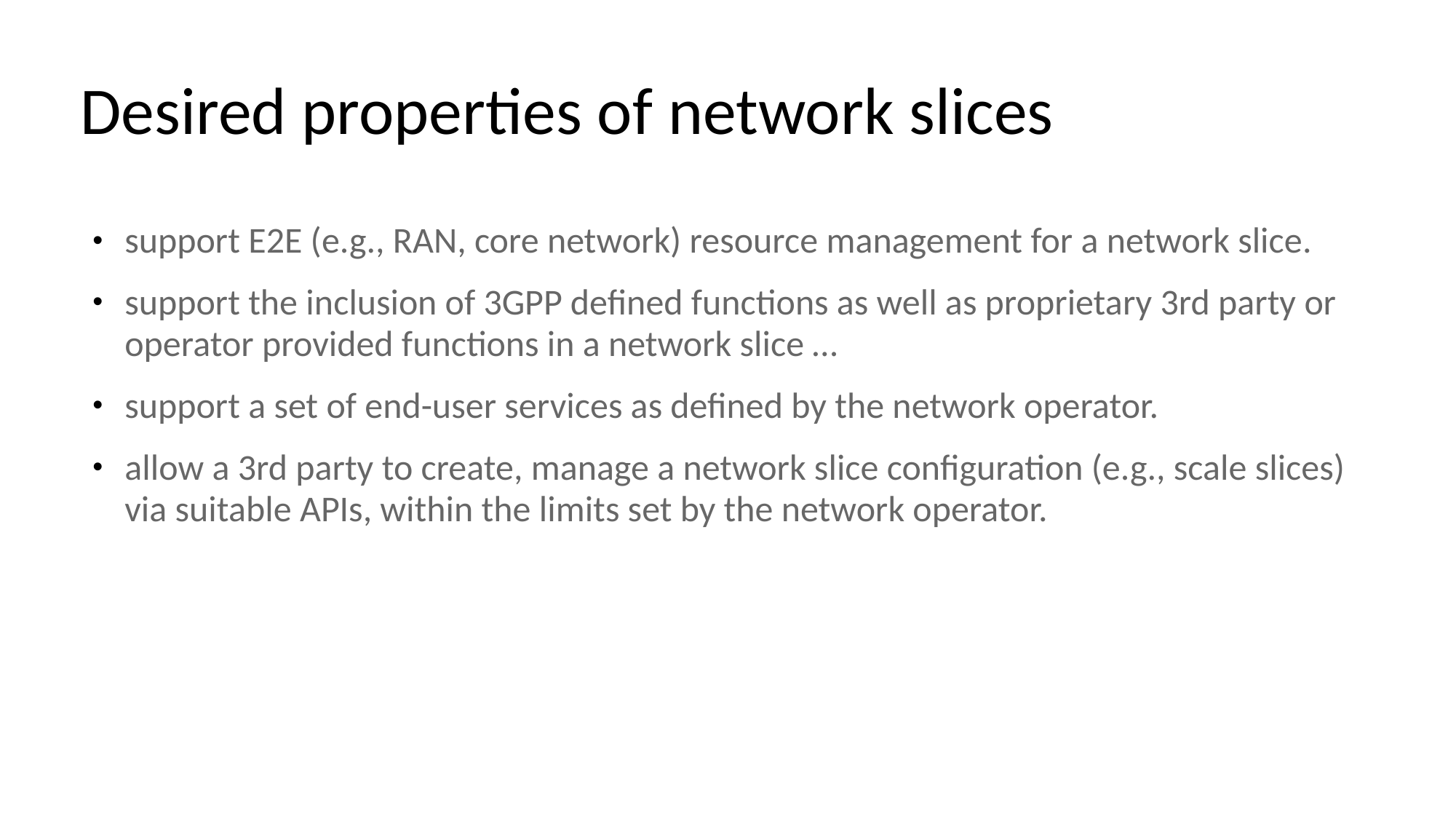

# Desired properties of network slices
support E2E (e.g., RAN, core network) resource management for a network slice.
support the inclusion of 3GPP defined functions as well as proprietary 3rd party or operator provided functions in a network slice …
support a set of end-user services as defined by the network operator.
allow a 3rd party to create, manage a network slice configuration (e.g., scale slices) via suitable APIs, within the limits set by the network operator.